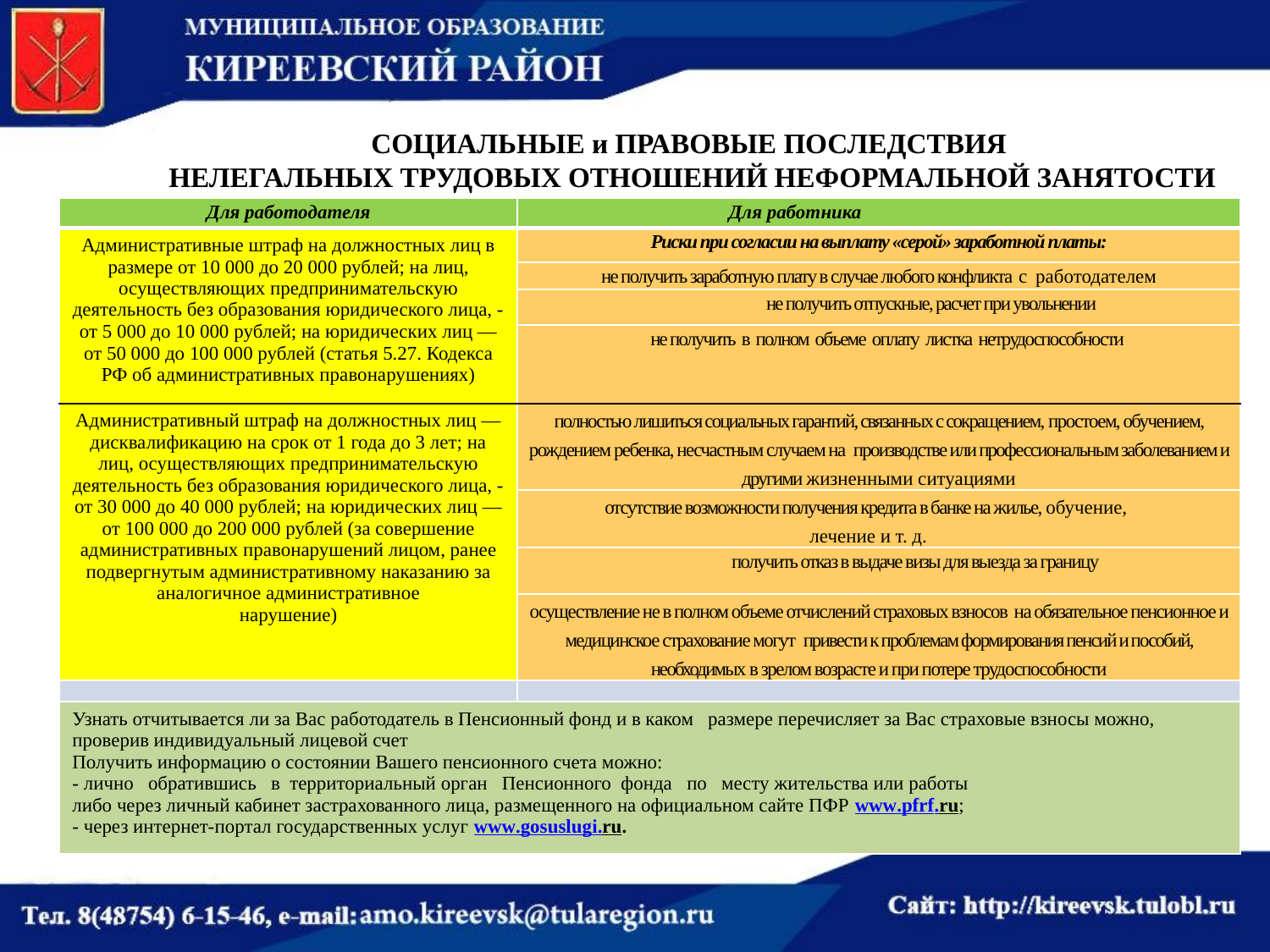

СОЦИАЛЬНЫЕ и ПРАВОВЫЕ ПОСЛЕДСТВИЯ
НЕЛЕГАЛЬНЫХ ТРУДОВЫХ ОТНОШЕНИЙ НЕФОРМАЛЬНОЙ ЗАНЯТОСТИ
| Для работодателя | Для работника |
| --- | --- |
| Административные штраф на должностных лиц в размере от 10 000 до 20 000 рублей; на лиц, осуществляющих предпринимательскую деятельность без образования юридического лица, - от 5 000 до 10 000 рублей; на юридических лиц — от 50 000 до 100 000 рублей (статья 5.27. Кодекса РФ об административных правонарушениях) | Риски при согласии на выплату «серой» заработной платы: |
|  | не получить заработную плату в случае любого конфликта с работодателем |
|  | не получить отпускные, расчет при увольнении |
|  | не получить в полном объеме оплату листка нетрудоспособности |
| Административный штраф на должностных лиц — дисквалификацию на срок от 1 года до 3 лет; на лиц, осуществляющих предпринимательскую деятельность без образования юридического лица, - от 30 000 до 40 000 рублей; на юридических лиц — от 100 000 до 200 000 рублей (за совершение административных правонарушений лицом, ранее подвергнутым административному наказанию за аналогичное административное нарушение) | полностью лишиться социальных гарантий, связанных с сокращением, простоем, обучением, рождением ребенка, несчастным случаем на производстве или профессиональным заболеванием и другими жизненными ситуациями |
|  | отсутствие возможности получения кредита в банке на жилье, обучение, лечение и т. д. |
|  | получить отказ в выдаче визы для выезда за границу |
|  | осуществление не в полном объеме отчислений страховых взносов на обязательное пенсионное и медицинское страхование могут привести к проблемам формирования пенсий и пособий, необходимых в зрелом возрасте и при потере трудоспособности |
|  |  |
| Узнать отчитывается ли за Вас работодатель в Пенсионный фонд и в каком размере перечисляет за Вас страховые взносы можно, проверив индивидуальный лицевой счет Получить информацию о состоянии Вашего пенсионного счета можно: - лично обратившись в территориальный орган Пенсионного фонда по месту жительства или работы либо через личный кабинет застрахованного лица, размещенного на официальном сайте ПФР www.pfrf.ru; - через интернет-портал государственных услуг www.gosuslugi.ru. |  |